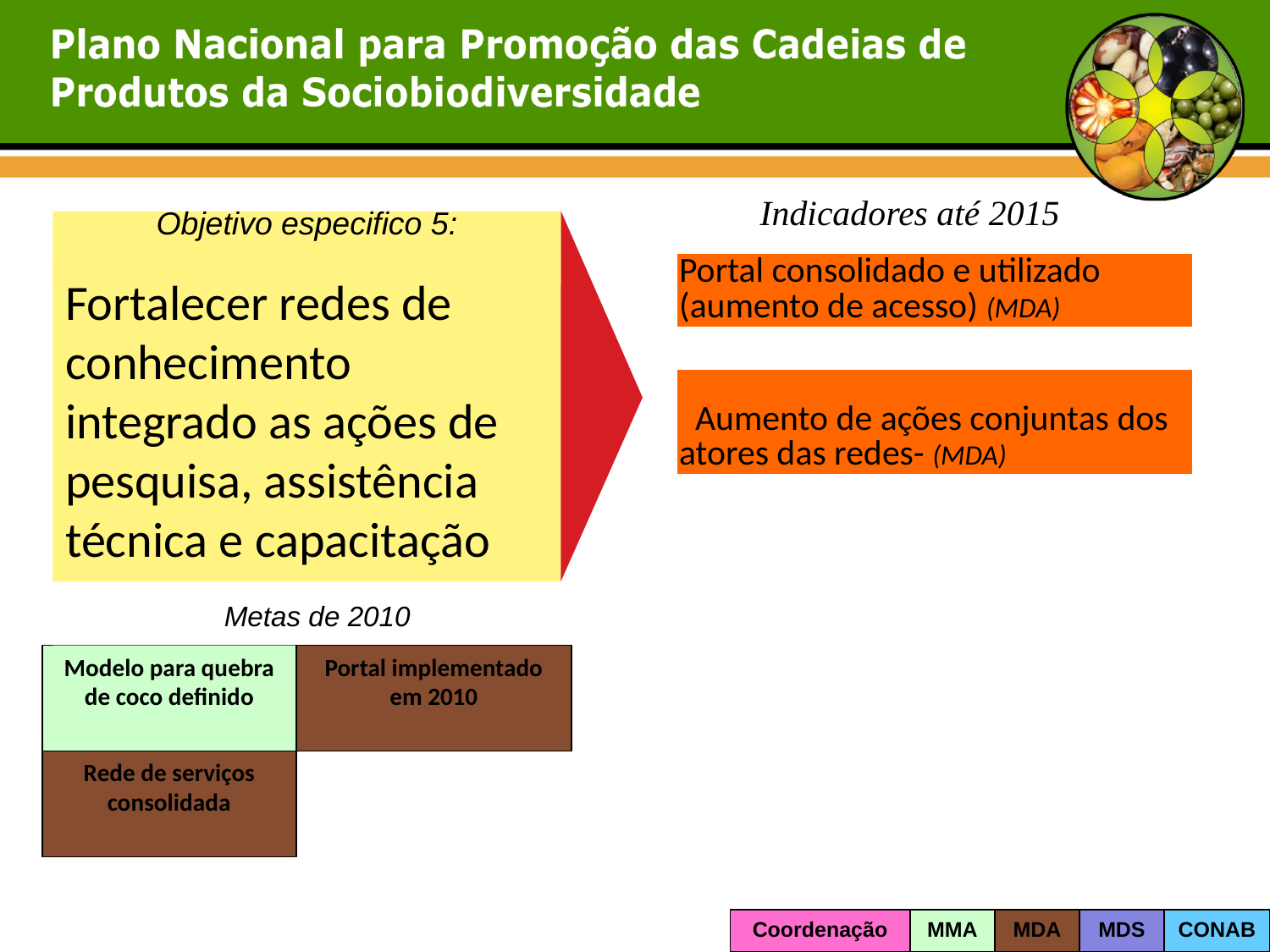

Indicadores até 2015

Objetivo especifico 5:
| Portal consolidado e utilizado (aumento de acesso) (MDA) |
| --- |
Fortalecer redes de conhecimento integrado as ações de pesquisa, assistência técnica e capacitação
| Aumento de ações conjuntas dos atores das redes- (MDA) |
| --- |
Metas de 2010
Modelo para quebra de coco definido
Portal implementado em 2010
Rede de serviços consolidada
Coordenação
MMA
MDA
MDS
CONAB